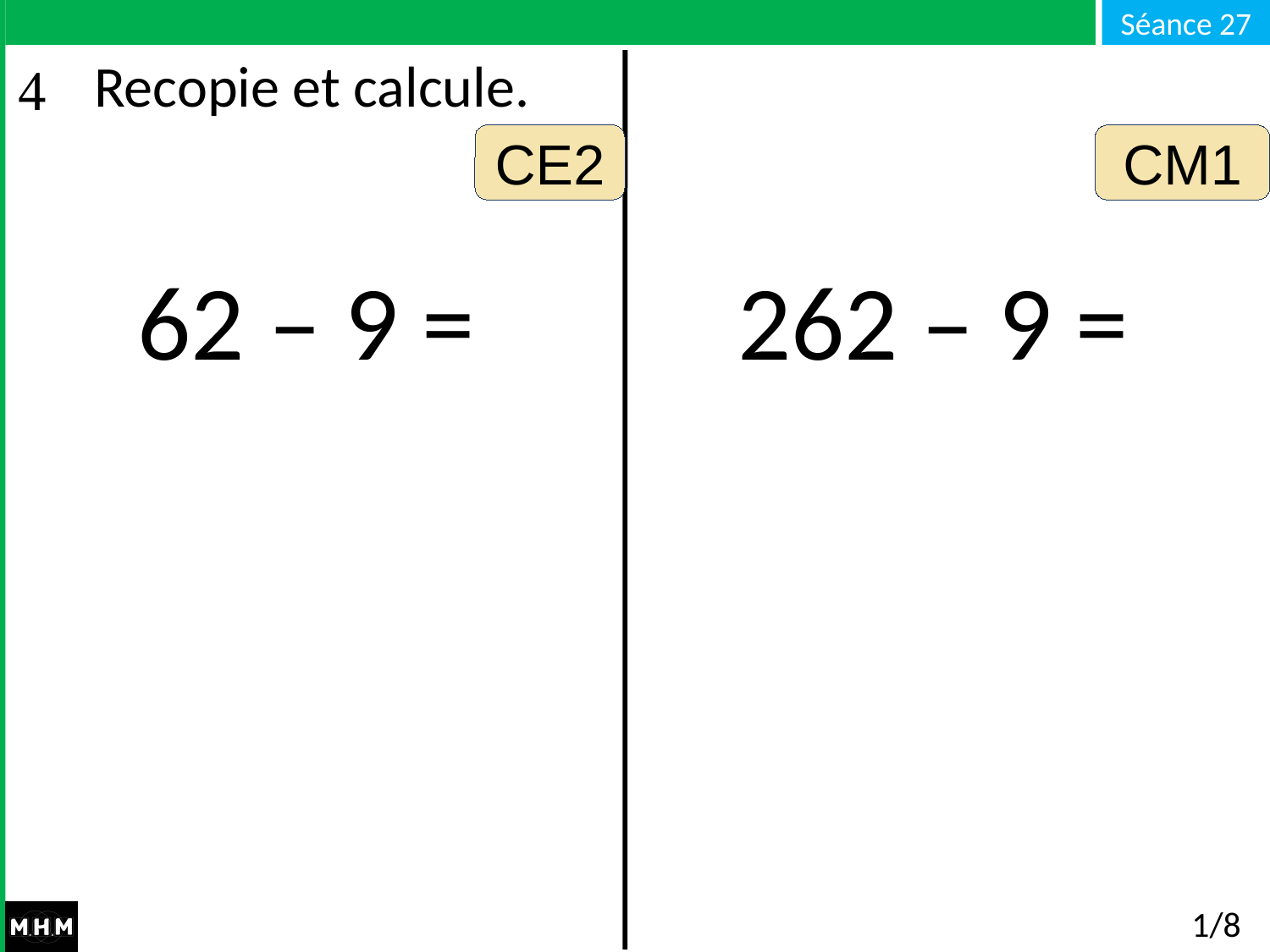

# Recopie et calcule.
CE2
CM1
62 – 9 =
262 – 9 =
1/8